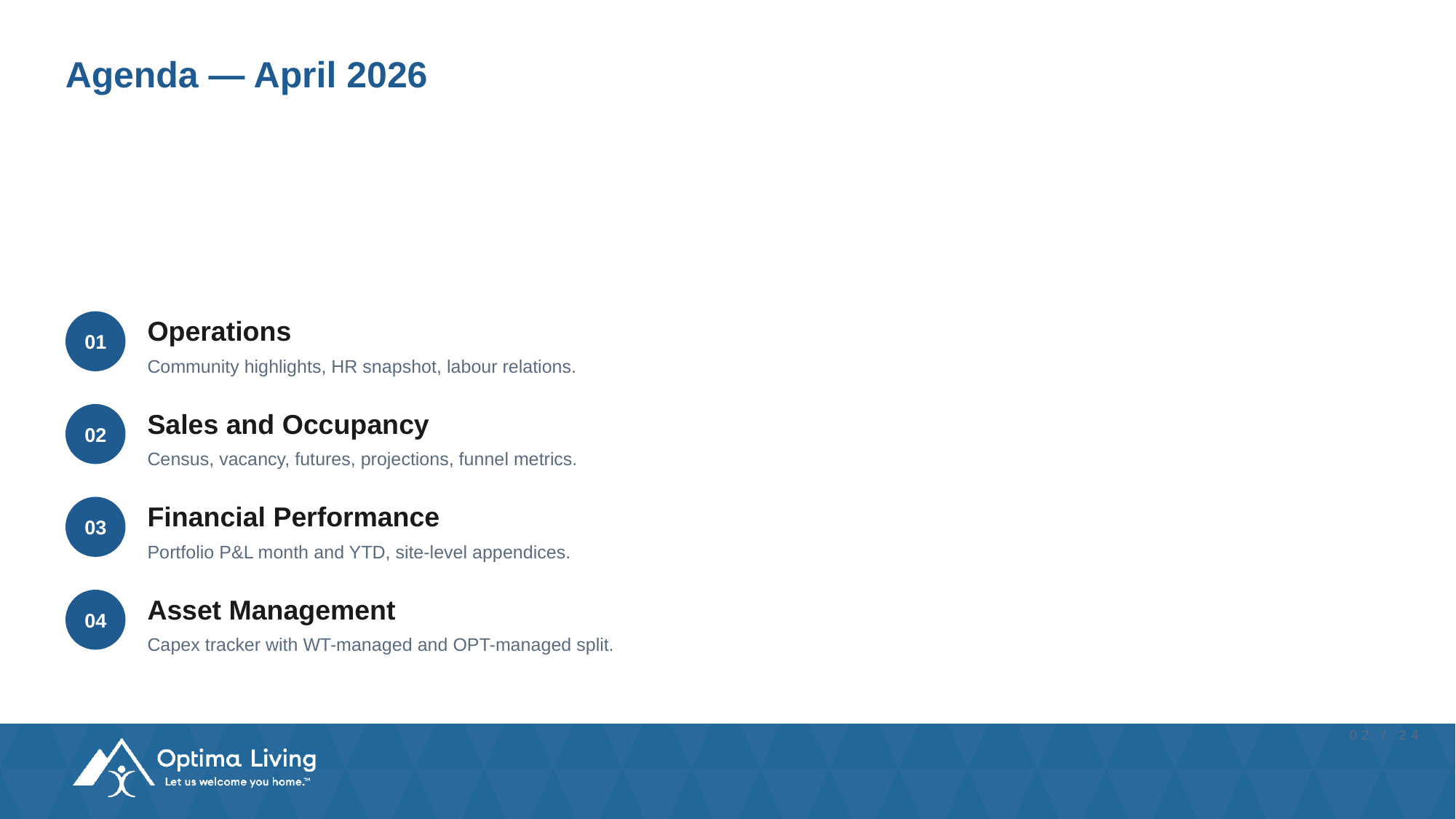

# Agenda — April 2026

Operations

01
Community highlights, HR snapshot, labour relations.
Sales and Occupancy

02
Census, vacancy, futures, projections, funnel metrics.
Financial Performance

03
Portfolio P&L month and YTD, site-level appendices.
Asset Management

04
Capex tracker with WT-managed and OPT-managed split.
02 / 24